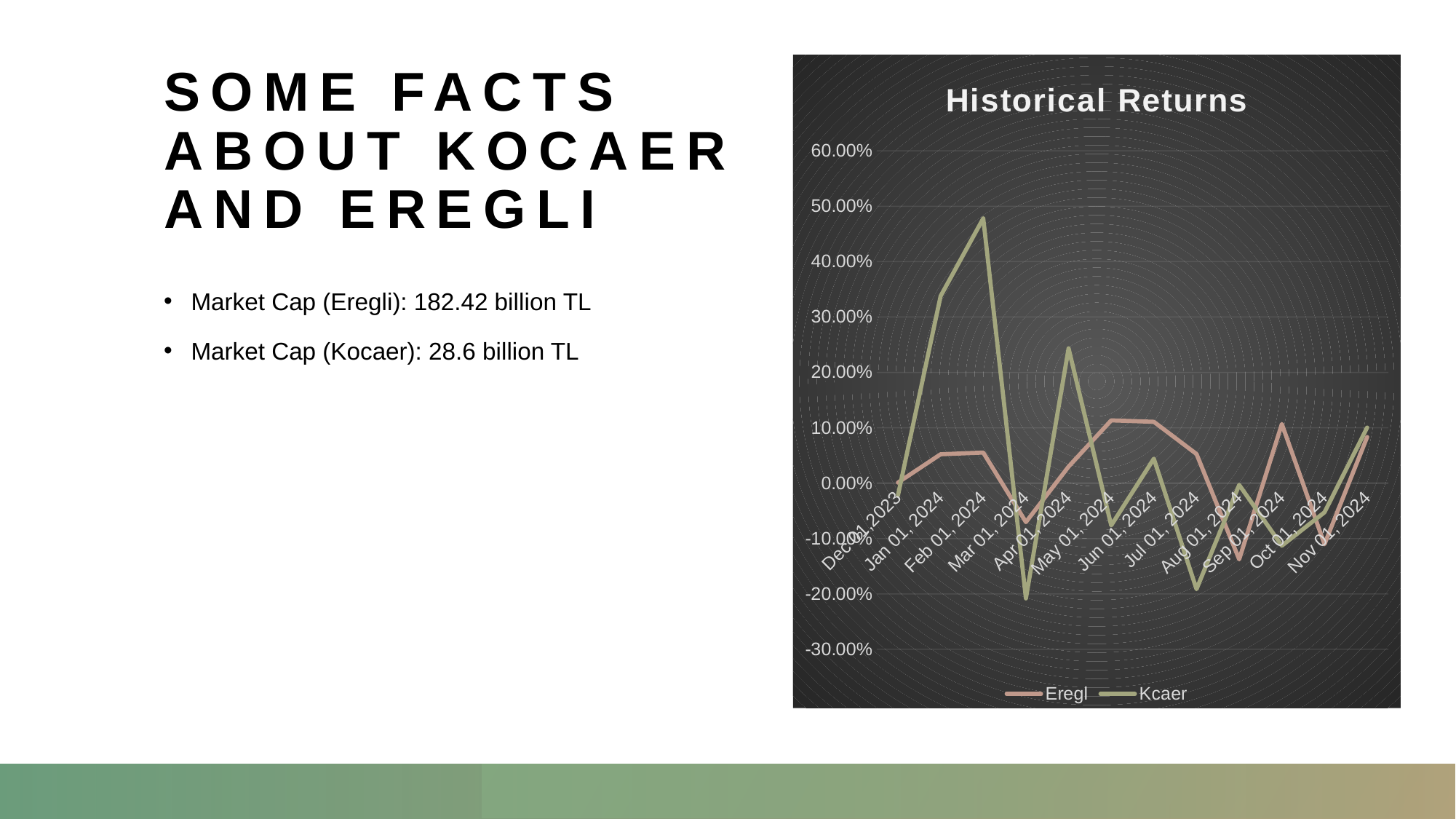

# SOME FACTS ABOUT KOCAER and Ereglı

### Chart: Historical Returns

| Category | Eregl | Kcaer |
|---|---|---|
| Dec 01,2023 | 0.001 | -0.0221 |
| Jan 01, 2024 | 0.0522 | 0.3379 |
| Feb 01, 2024 | 0.0552 | 0.478 |
| Mar 01, 2024 | -0.0703 | -0.2081 |
| Apr 01, 2024 | 0.0299 | 0.2434 |
| May 01, 2024 | 0.1133 | -0.0762 |
| Jun 01, 2024 | 0.1108 | 0.0442 |
| Jul 01, 2024 | 0.0526 | -0.1914 |
| Aug 01, 2024 | -0.1376 | -0.0032 |
| Sep 01, 2024 | 0.1067 | -0.1129 |
| Oct 01, 2024 | -0.1103 | -0.0527 |
| Nov 01, 2024 | 0.0832 | 0.1004 |
Market Cap (Eregli): 182.42 billion TL
Market Cap (Kocaer): 28.6 billion TL